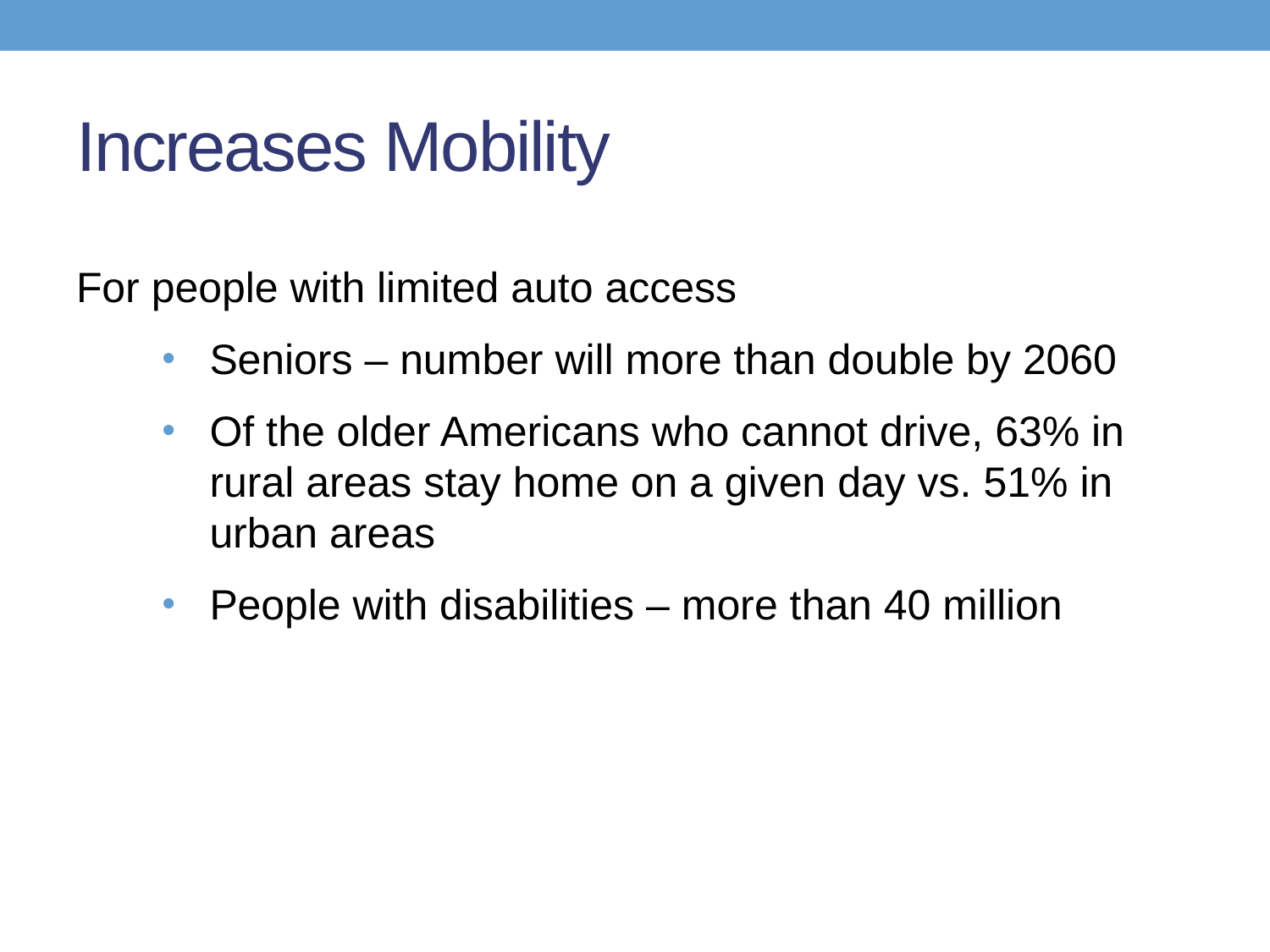

# Increases Mobility
14
For people with limited auto access
Seniors – number will more than double by 2060
Of the older Americans who cannot drive, 63% in rural areas stay home on a given day vs. 51% in urban areas
People with disabilities – more than 40 million